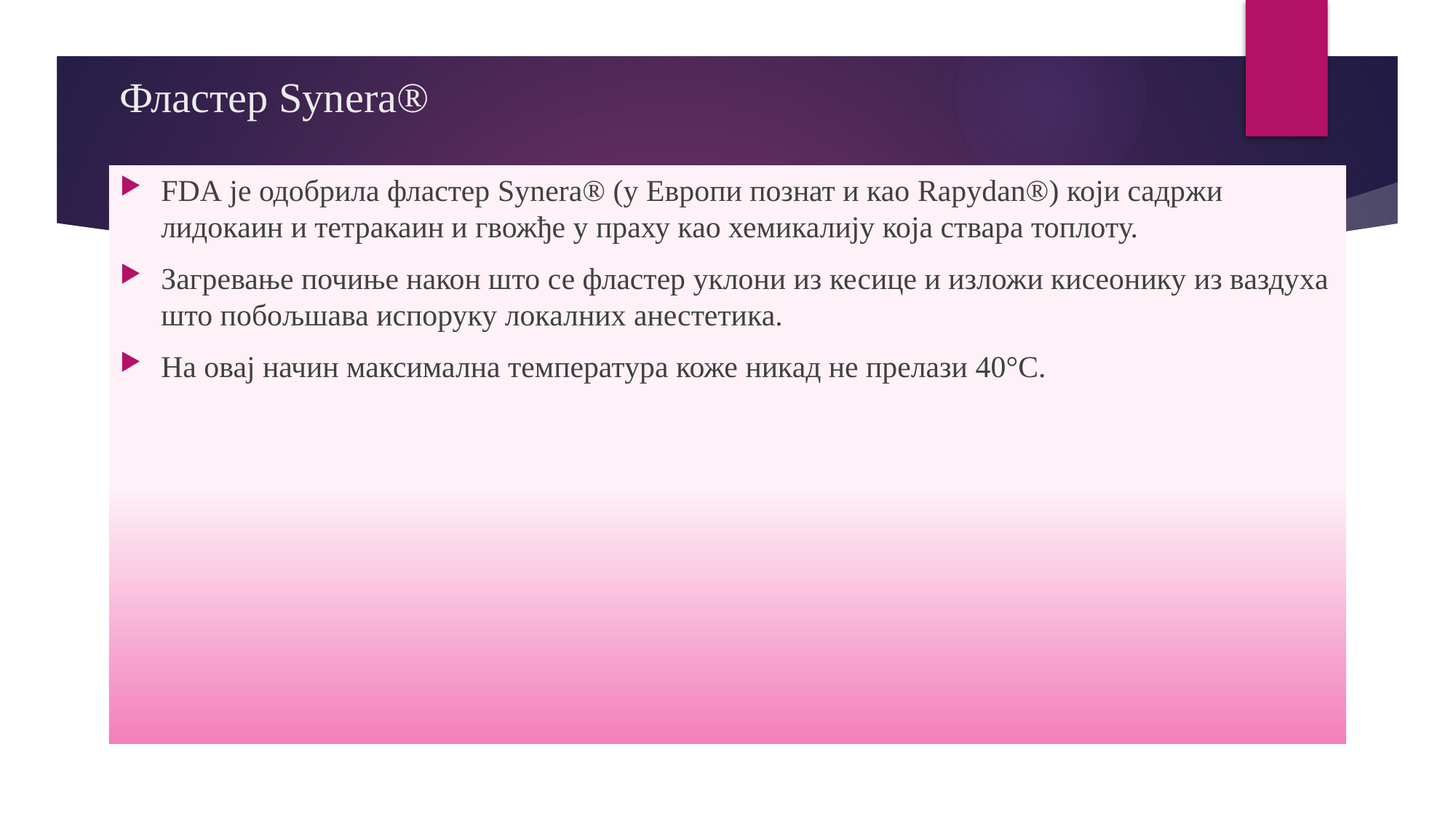

# Фластер Synera®
FDA је одобрила фластер Synera® (у Европи познат и као Rapydan®) који садржи лидокаин и тетракаин и гвожђе у праху као хемикалију која ствара топлоту.
Загревање почиње након што се фластер уклони из кесице и изложи кисеонику из ваздуха што побољшава испоруку локалних анестетика.
На овај начин максимална температура коже никад не прелази 40°C.